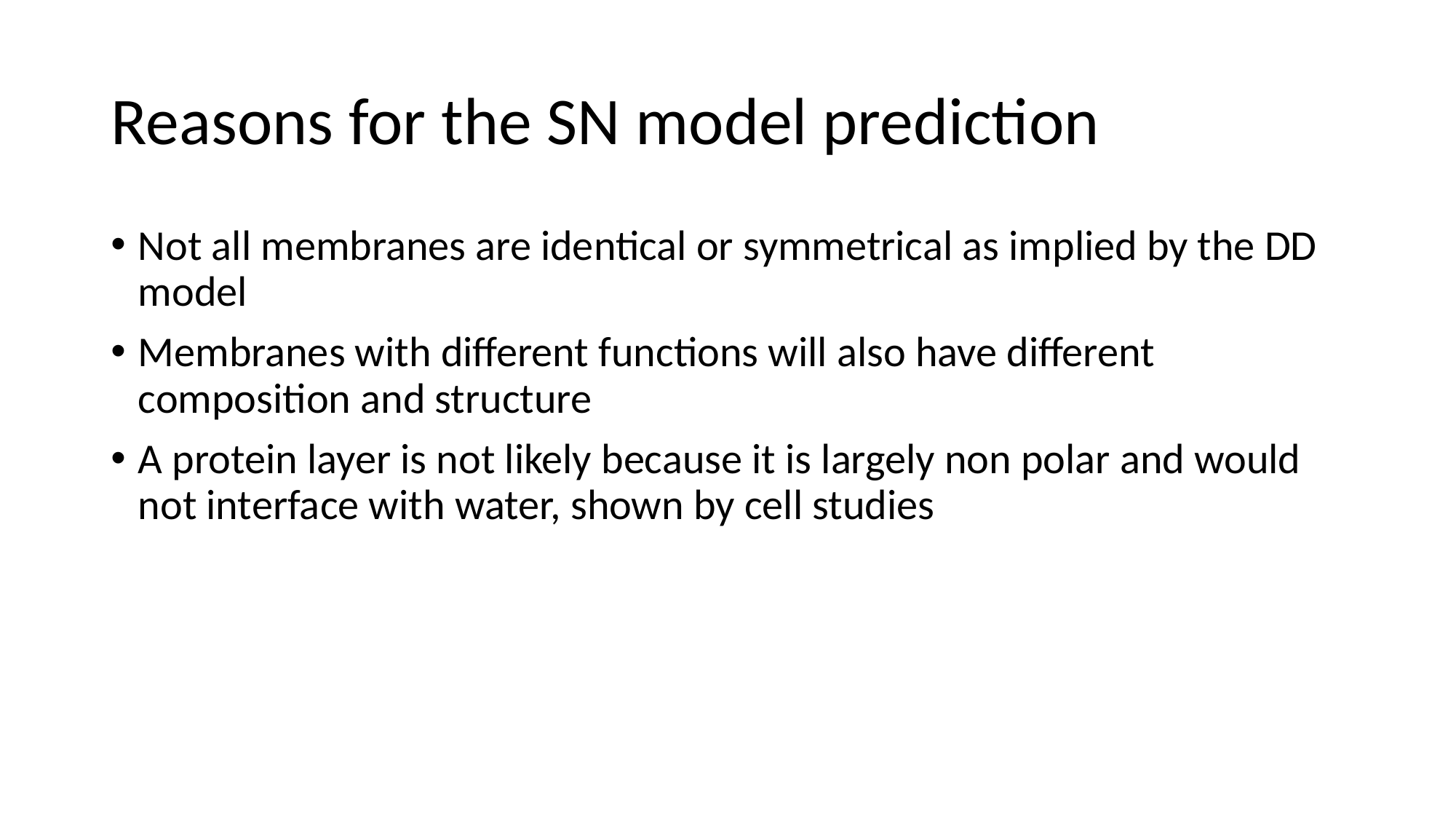

# Reasons for the SN model prediction
Not all membranes are identical or symmetrical as implied by the DD model
Membranes with different functions will also have different composition and structure
A protein layer is not likely because it is largely non polar and would not interface with water, shown by cell studies